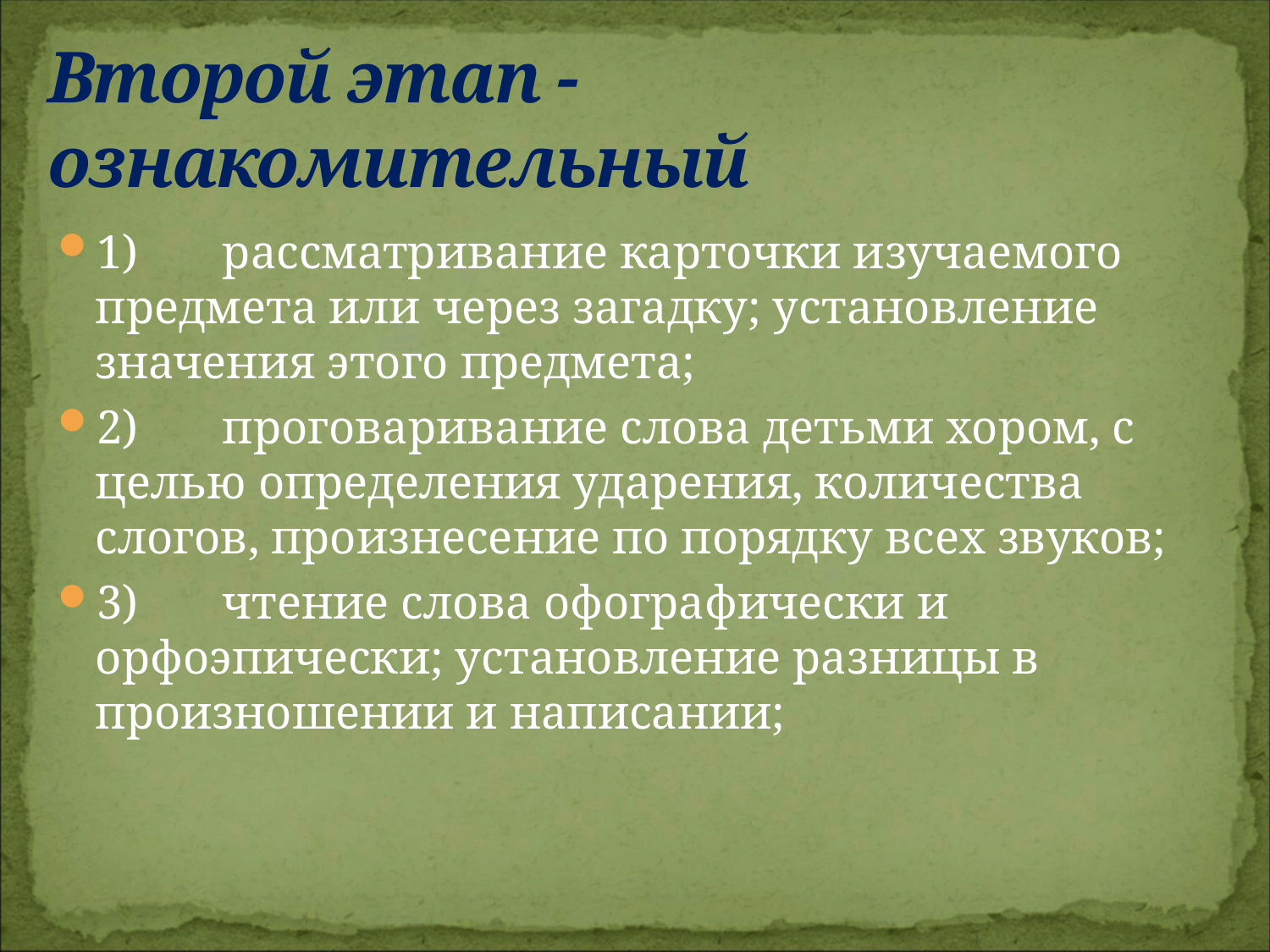

# Второй этап -ознакомительный
1)	рассматривание карточки изучаемого предмета или через загадку; установление значения этого предмета;
2)	проговаривание слова детьми хором, с целью определения ударения, количества слогов, произнесение по порядку всех звуков;
3)	чтение слова офографически и орфоэпически; установление разницы в произношении и написании;